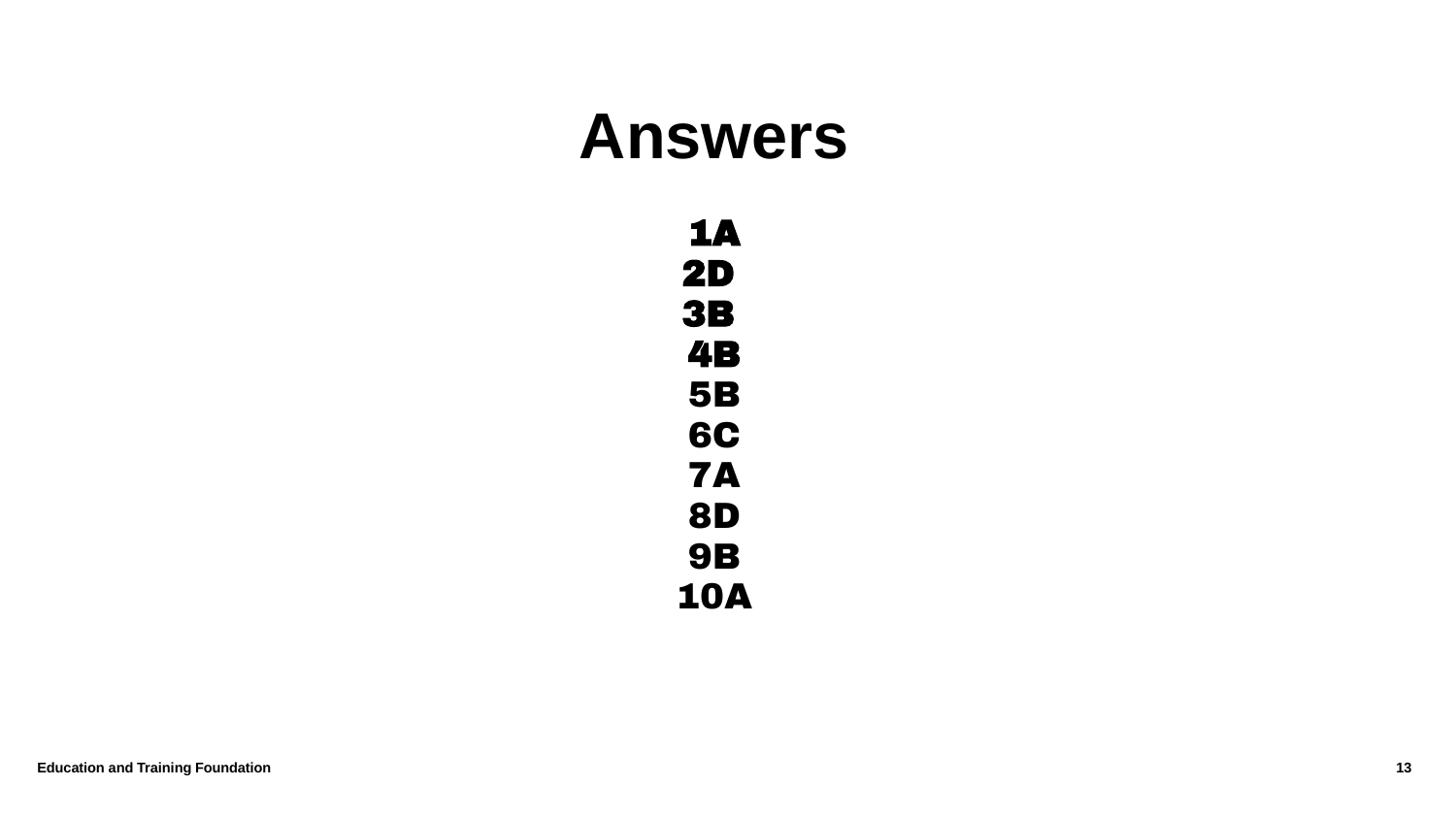

# Answers 1A 2D 3B 4B 5B 6C 7A 8D 9B 10A
Education and Training Foundation
13